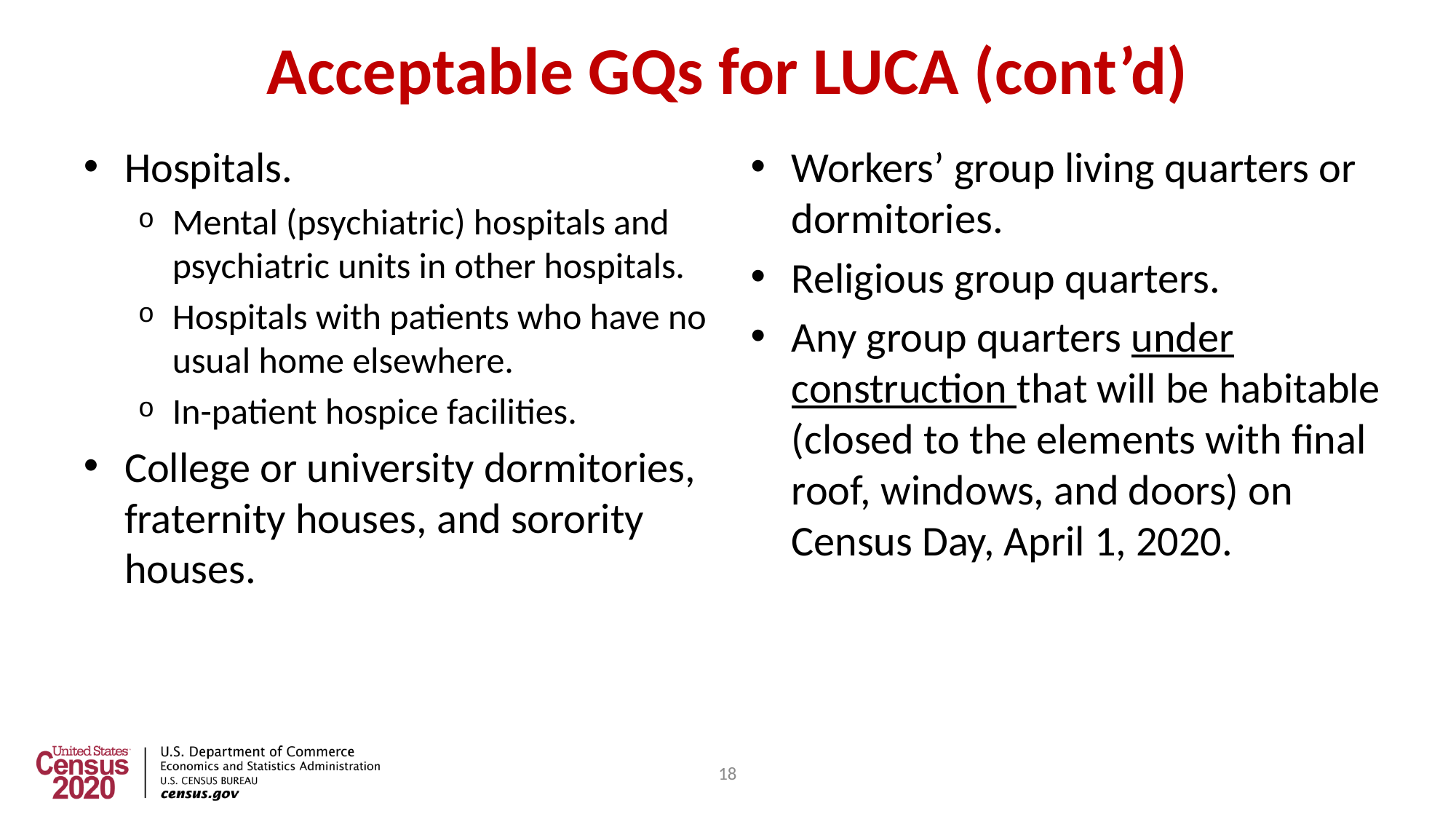

# Acceptable GQs for LUCA (cont’d)
Hospitals.
Mental (psychiatric) hospitals and psychiatric units in other hospitals.
Hospitals with patients who have no usual home elsewhere.
In-patient hospice facilities.
College or university dormitories, fraternity houses, and sorority houses.
Workers’ group living quarters or dormitories.
Religious group quarters.
Any group quarters under construction that will be habitable (closed to the elements with final roof, windows, and doors) on Census Day, April 1, 2020.

18